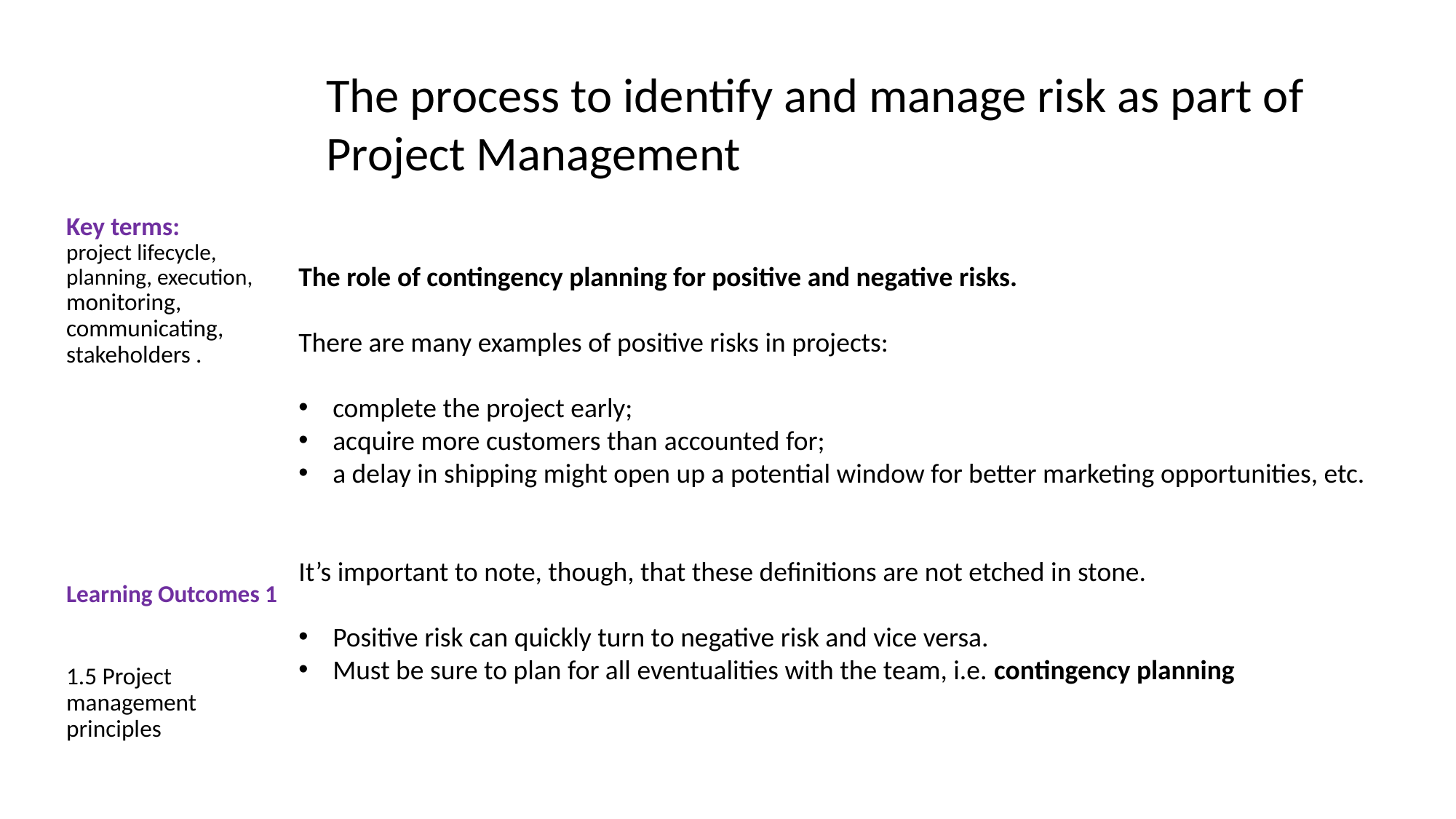

The process to identify and manage risk as part of Project Management

Key terms:
project lifecycle, planning, execution, monitoring, communicating, stakeholders .

Learning Outcomes 1

1.5 Project management principles

The role of contingency planning for positive and negative risks.

There are many examples of positive risks in projects:

complete the project early;
acquire more customers than accounted for;
a delay in shipping might open up a potential window for better marketing opportunities, etc.

It’s important to note, though, that these definitions are not etched in stone.

Positive risk can quickly turn to negative risk and vice versa.
Must be sure to plan for all eventualities with the team, i.e. contingency planning